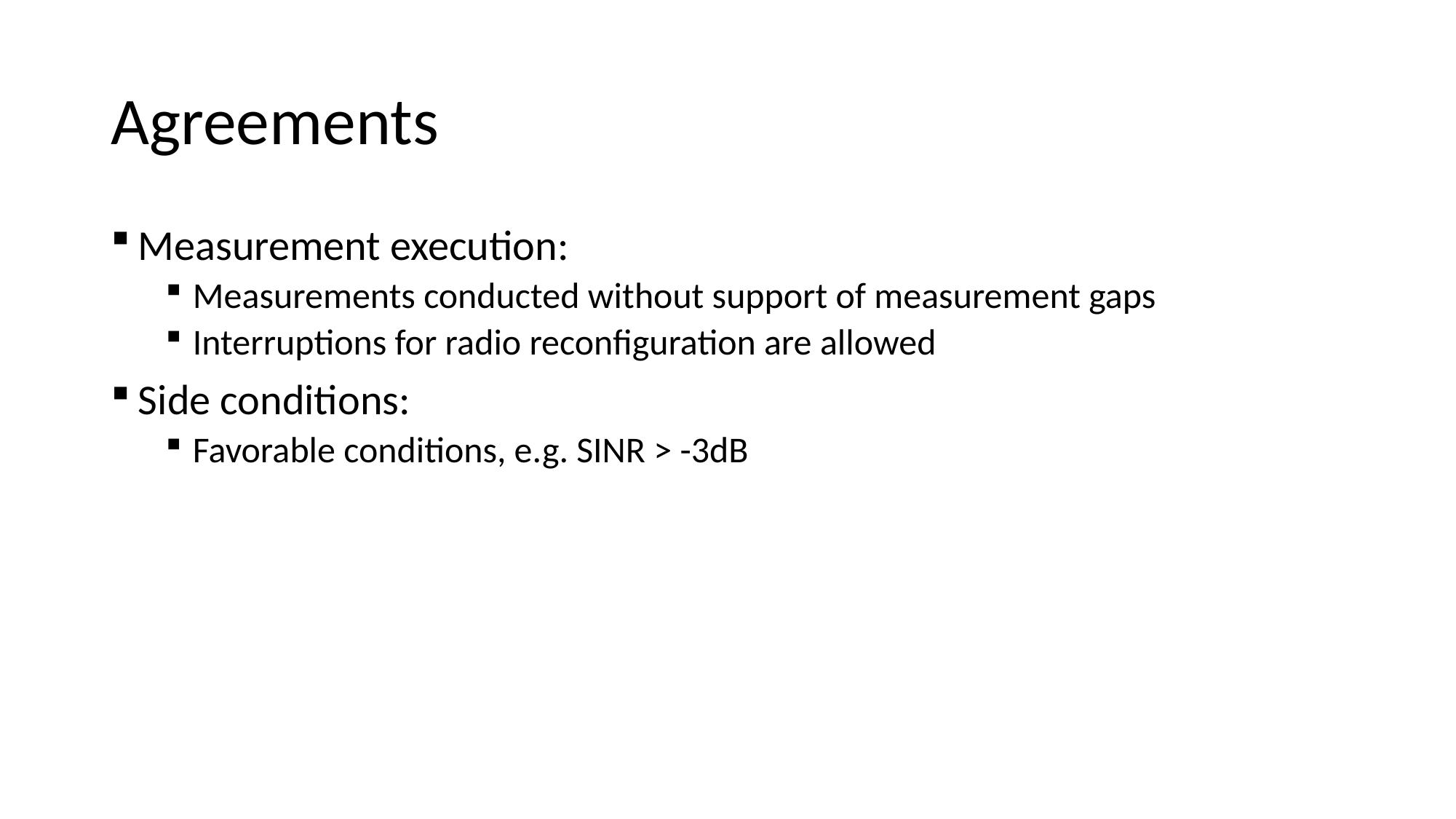

# Agreements
Measurement execution:
Measurements conducted without support of measurement gaps
Interruptions for radio reconfiguration are allowed
Side conditions:
Favorable conditions, e.g. SINR > -3dB